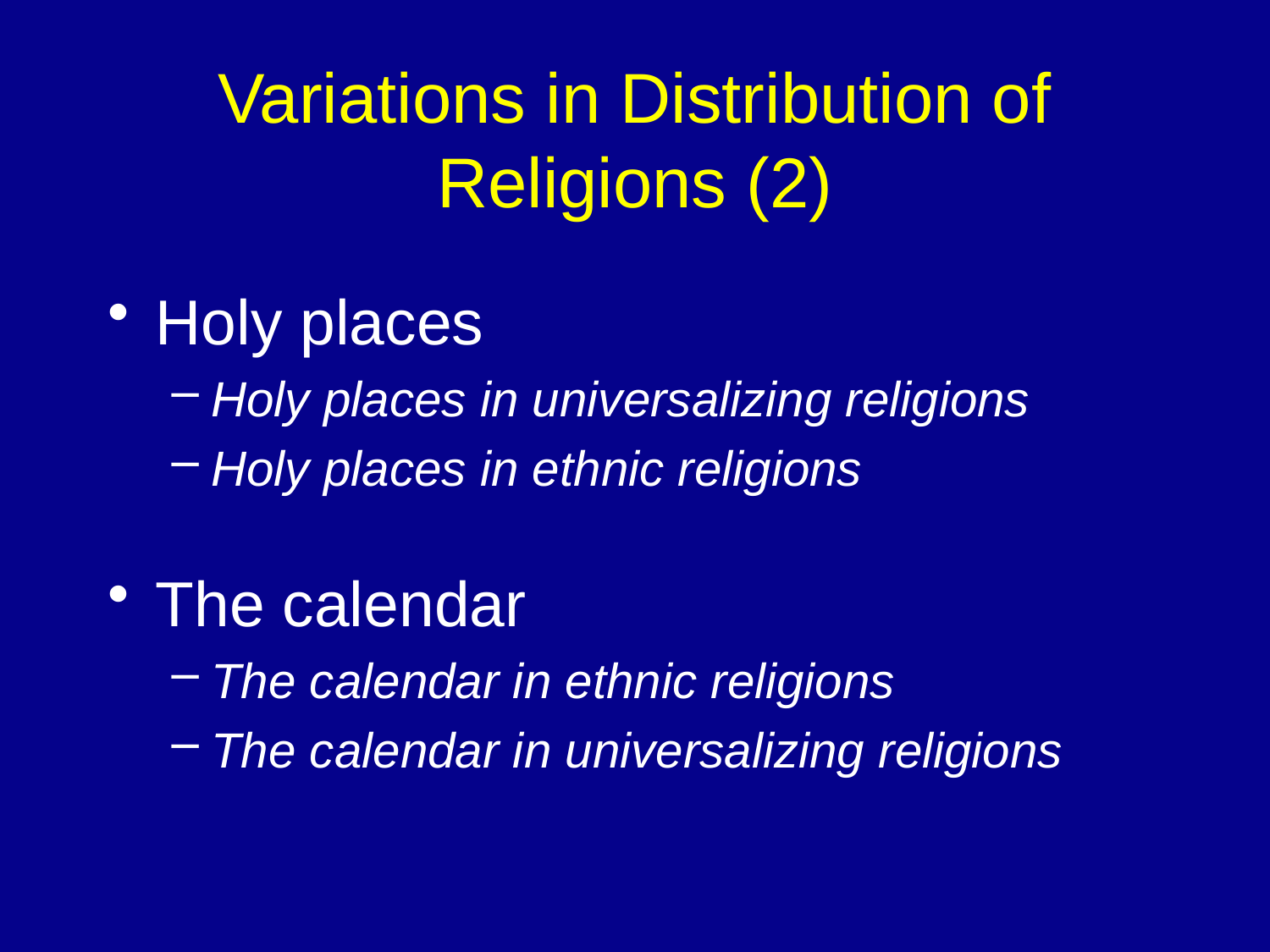

# Variations in Distribution of Religions (2)
Holy places
Holy places in universalizing religions
Holy places in ethnic religions

The calendar
The calendar in ethnic religions
The calendar in universalizing religions